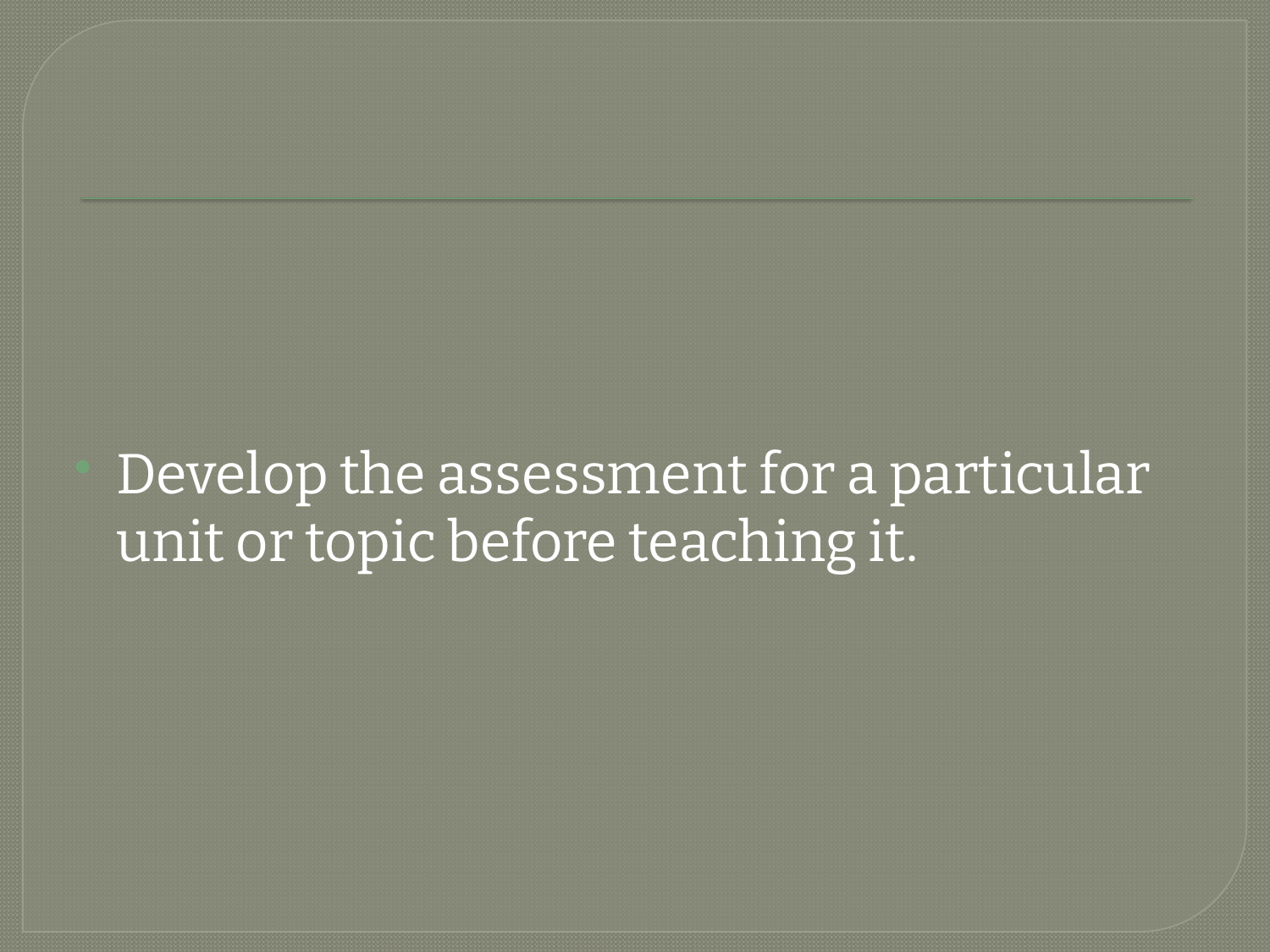

#

Develop the assessment for a particular unit or topic before teaching it.